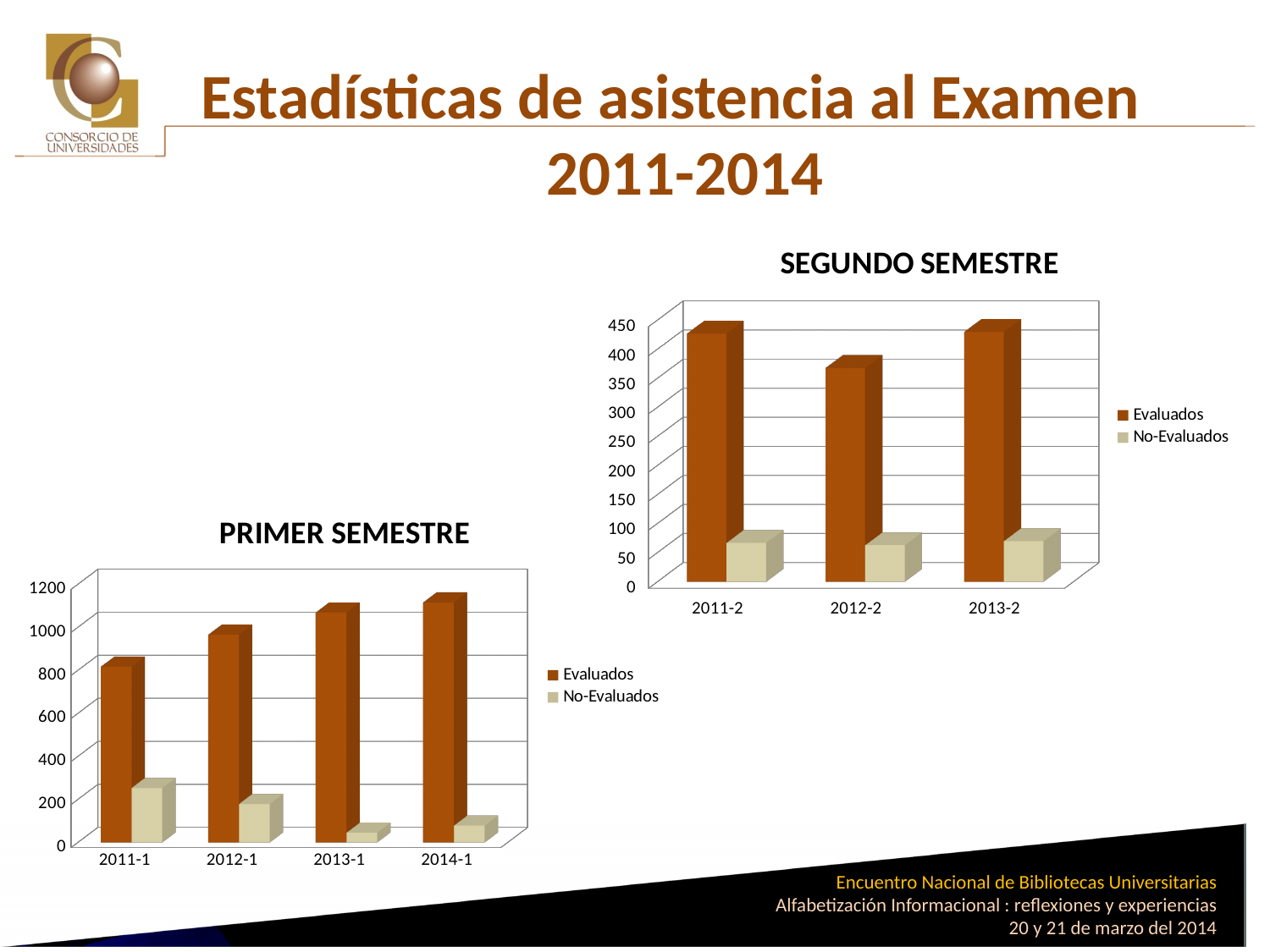

# Estadísticas de asistencia al Examen 2011-2014

[unsupported chart]

[unsupported chart]